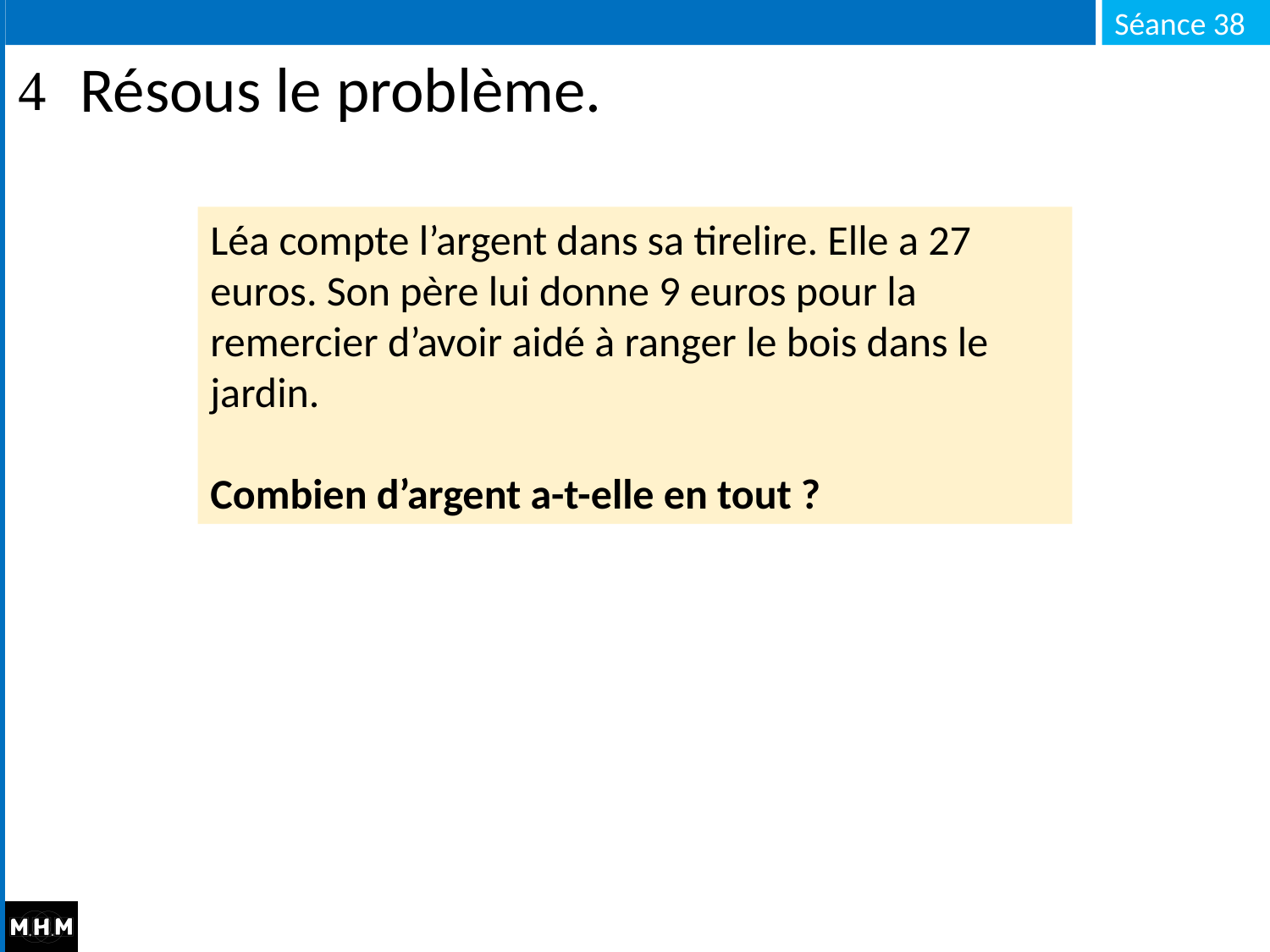

# Résous le problème.
Léa compte l’argent dans sa tirelire. Elle a 27 euros. Son père lui donne 9 euros pour la remercier d’avoir aidé à ranger le bois dans le jardin.

Combien d’argent a-t-elle en tout ?